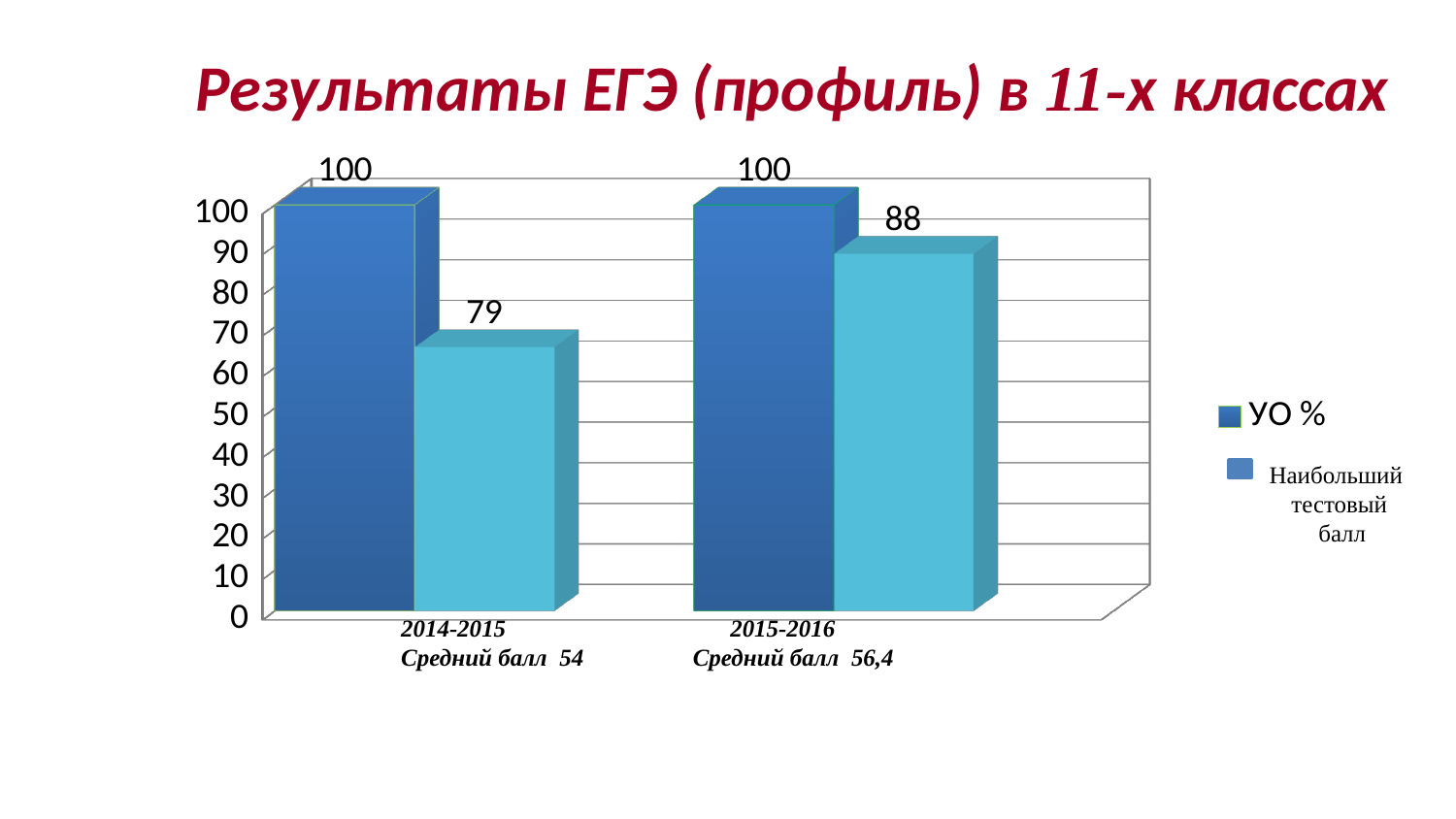

Результаты ЕГЭ (профиль) в 11-х классах

[unsupported chart]

Наибольший   тестовый
балл

2014-2015                                     2015-2016
Средний балл  54                  Средний балл  56,4